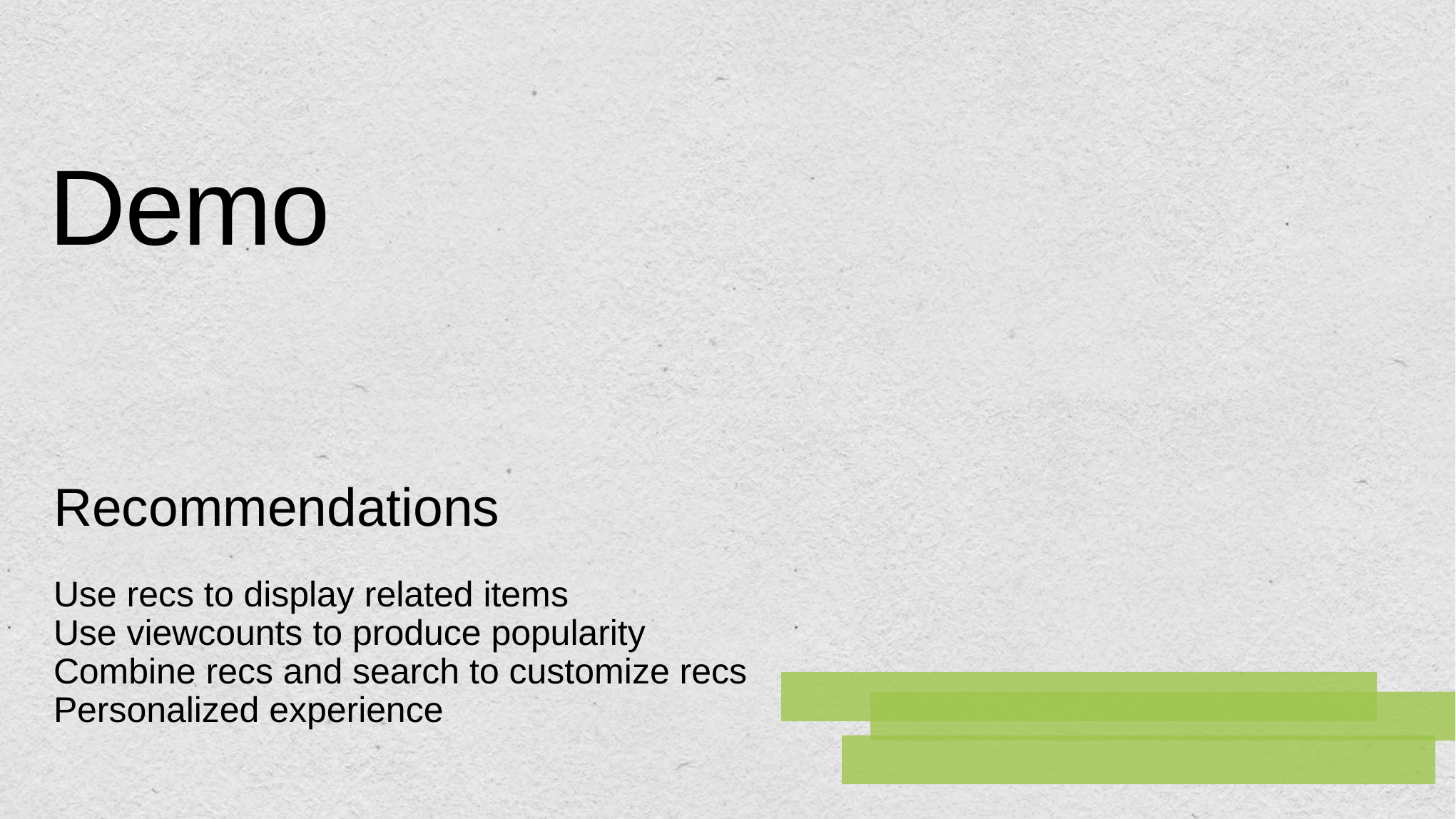

# Demo
Recommendations
Use recs to display related items
Use viewcounts to produce popularity
Combine recs and search to customize recs
Personalized experience